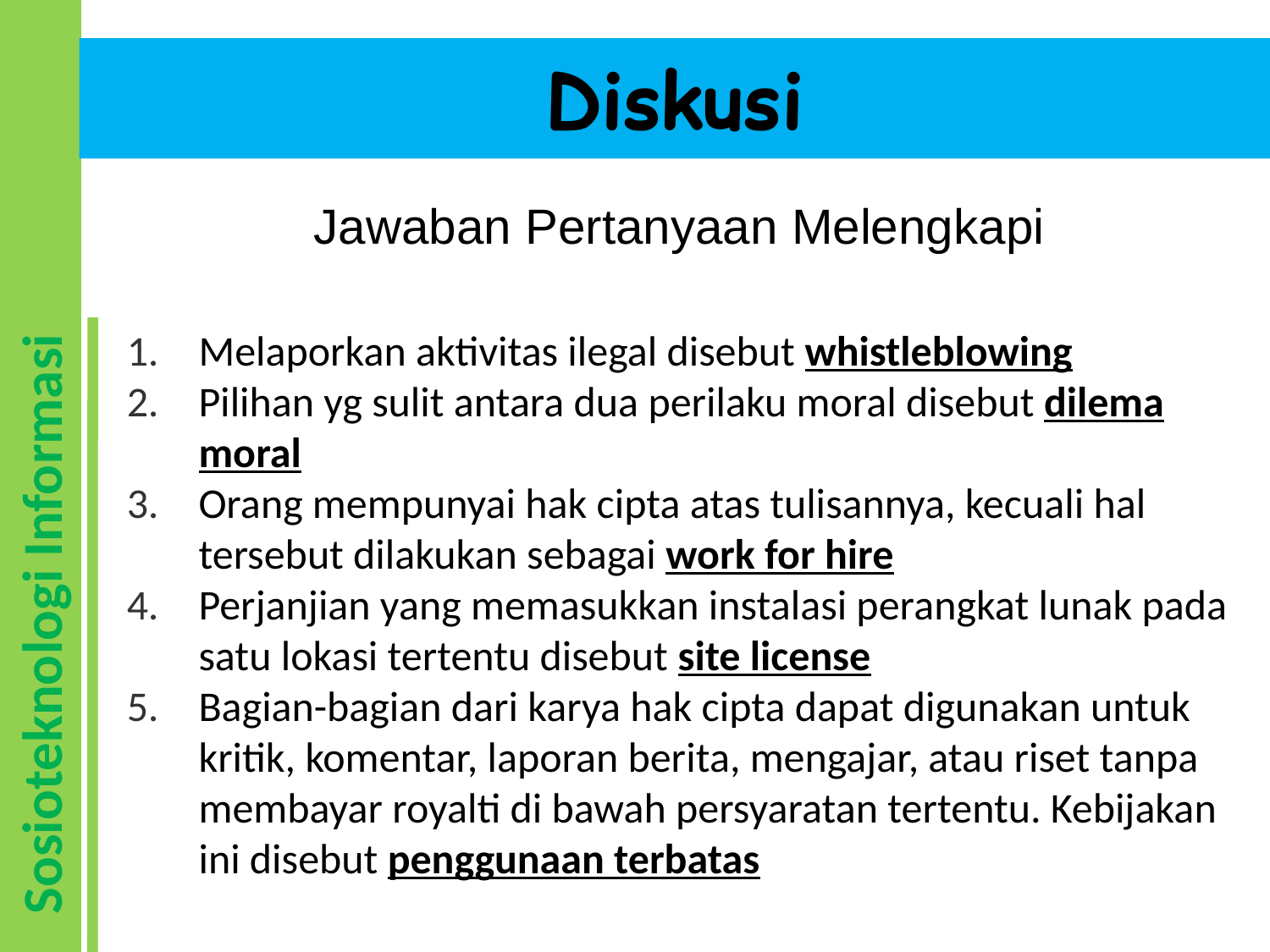

# Diskusi
Jawaban Pertanyaan Melengkapi
Melaporkan aktivitas ilegal disebut whistleblowing
Pilihan yg sulit antara dua perilaku moral disebut dilema moral
Orang mempunyai hak cipta atas tulisannya, kecuali hal tersebut dilakukan sebagai work for hire
Perjanjian yang memasukkan instalasi perangkat lunak pada satu lokasi tertentu disebut site license
Bagian-bagian dari karya hak cipta dapat digunakan untuk kritik, komentar, laporan berita, mengajar, atau riset tanpa membayar royalti di bawah persyaratan tertentu. Kebijakan ini disebut penggunaan terbatas